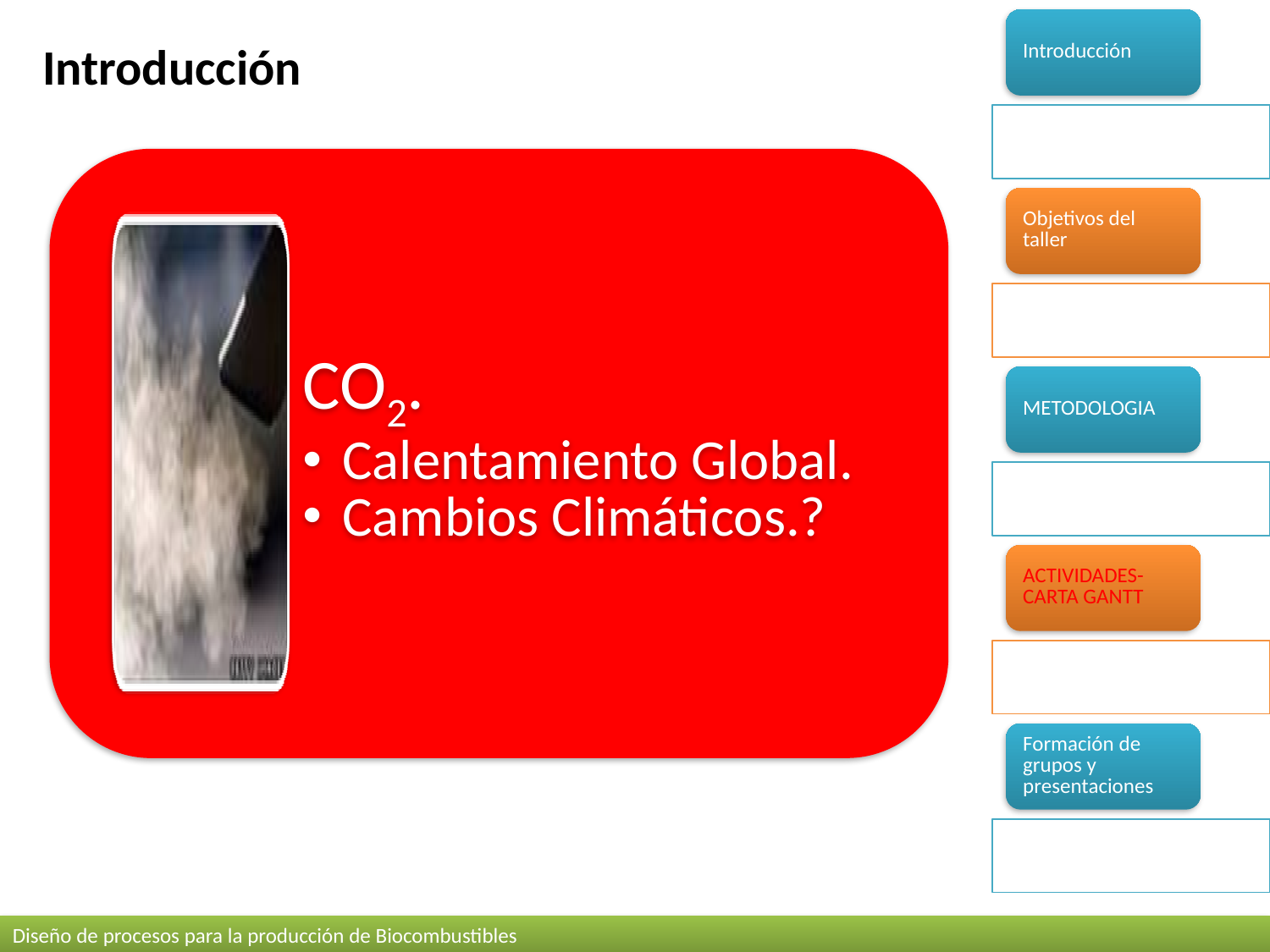

Introducción
Objetivos del taller
ACTIVIDADES-CARTA GANTT
METODOLOGIA
Formación de grupos y presentaciones
Introducción

CO2.
Calentamiento Global.
Cambios Climáticos.?

Diseño de procesos para la producción de Biocombustibles